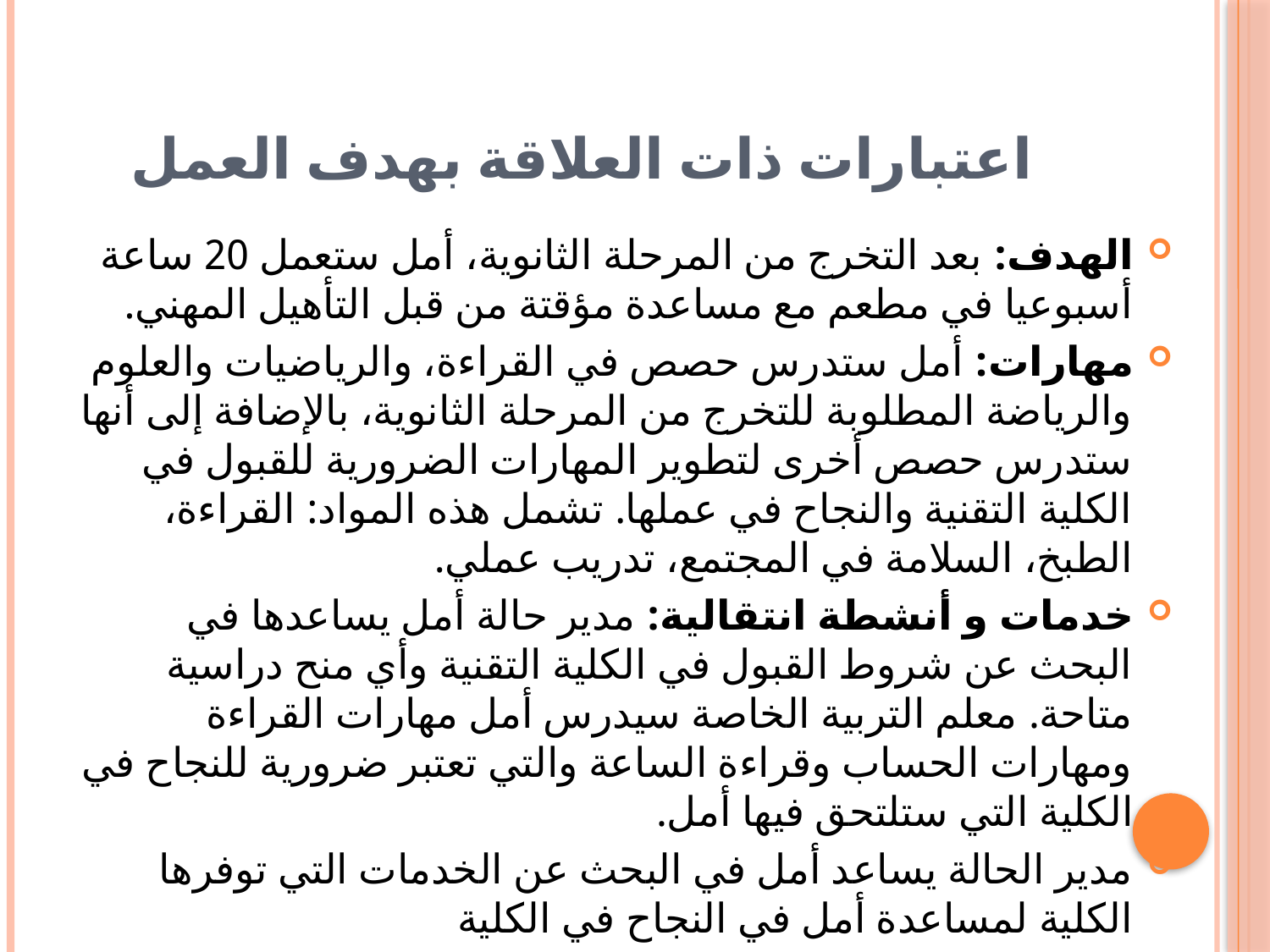

# اعتبارات ذات العلاقة بهدف العمل
الهدف: بعد التخرج من المرحلة الثانوية، أمل ستعمل 20 ساعة أسبوعيا في مطعم مع مساعدة مؤقتة من قبل التأهيل المهني.
مهارات: أمل ستدرس حصص في القراءة، والرياضيات والعلوم والرياضة المطلوبة للتخرج من المرحلة الثانوية، بالإضافة إلى أنها ستدرس حصص أخرى لتطوير المهارات الضرورية للقبول في الكلية التقنية والنجاح في عملها. تشمل هذه المواد: القراءة، الطبخ، السلامة في المجتمع، تدريب عملي.
خدمات و أنشطة انتقالية: مدير حالة أمل يساعدها في البحث عن شروط القبول في الكلية التقنية وأي منح دراسية متاحة. معلم التربية الخاصة سيدرس أمل مهارات القراءة ومهارات الحساب وقراءة الساعة والتي تعتبر ضرورية للنجاح في الكلية التي ستلتحق فيها أمل.
مدير الحالة يساعد أمل في البحث عن الخدمات التي توفرها الكلية لمساعدة أمل في النجاح في الكلية